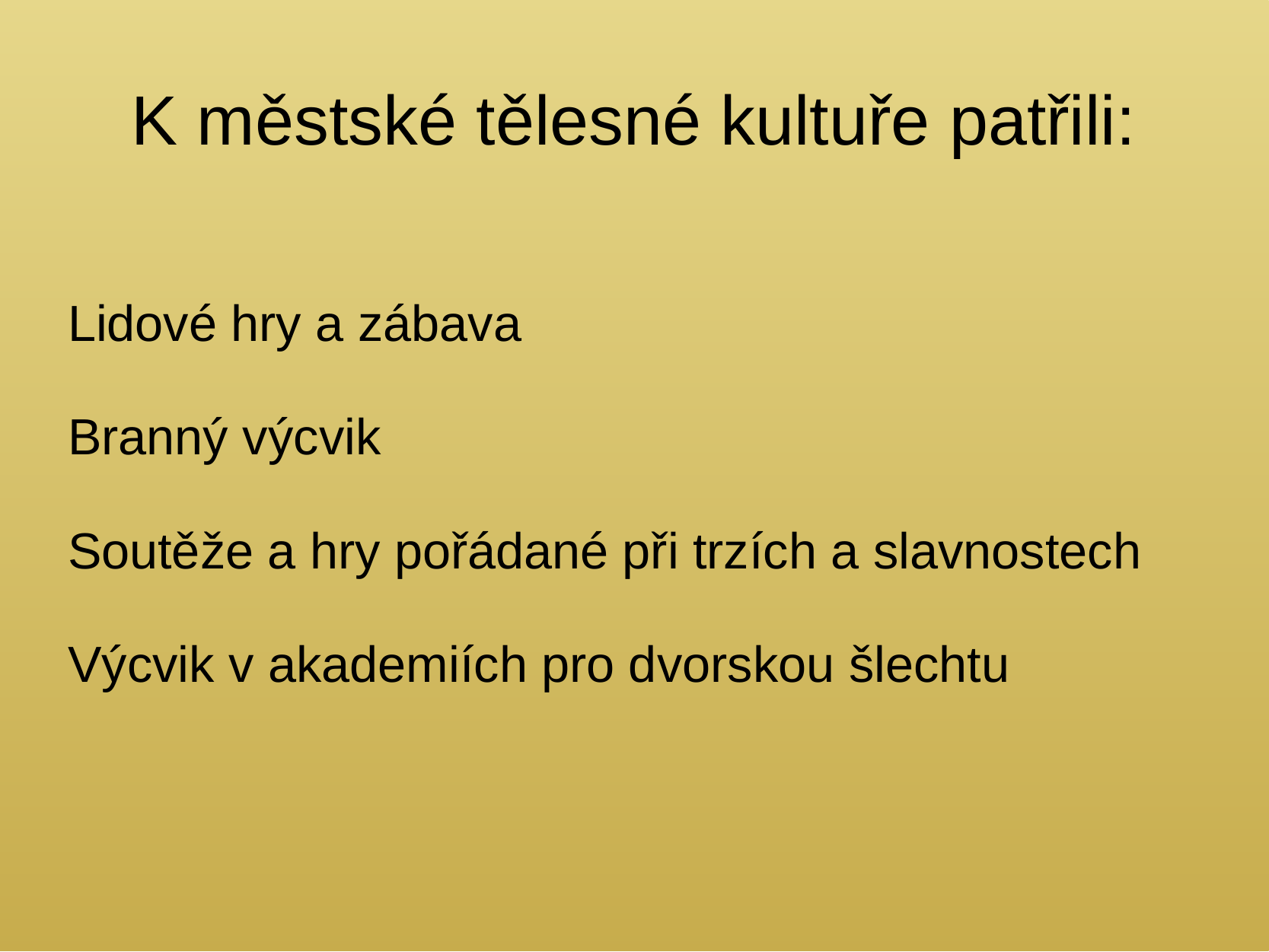

K městské tělesné kultuře patřili:
Lidové hry a zábava
Branný výcvik
Soutěže a hry pořádané při trzích a slavnostech
Výcvik v akademiích pro dvorskou šlechtu